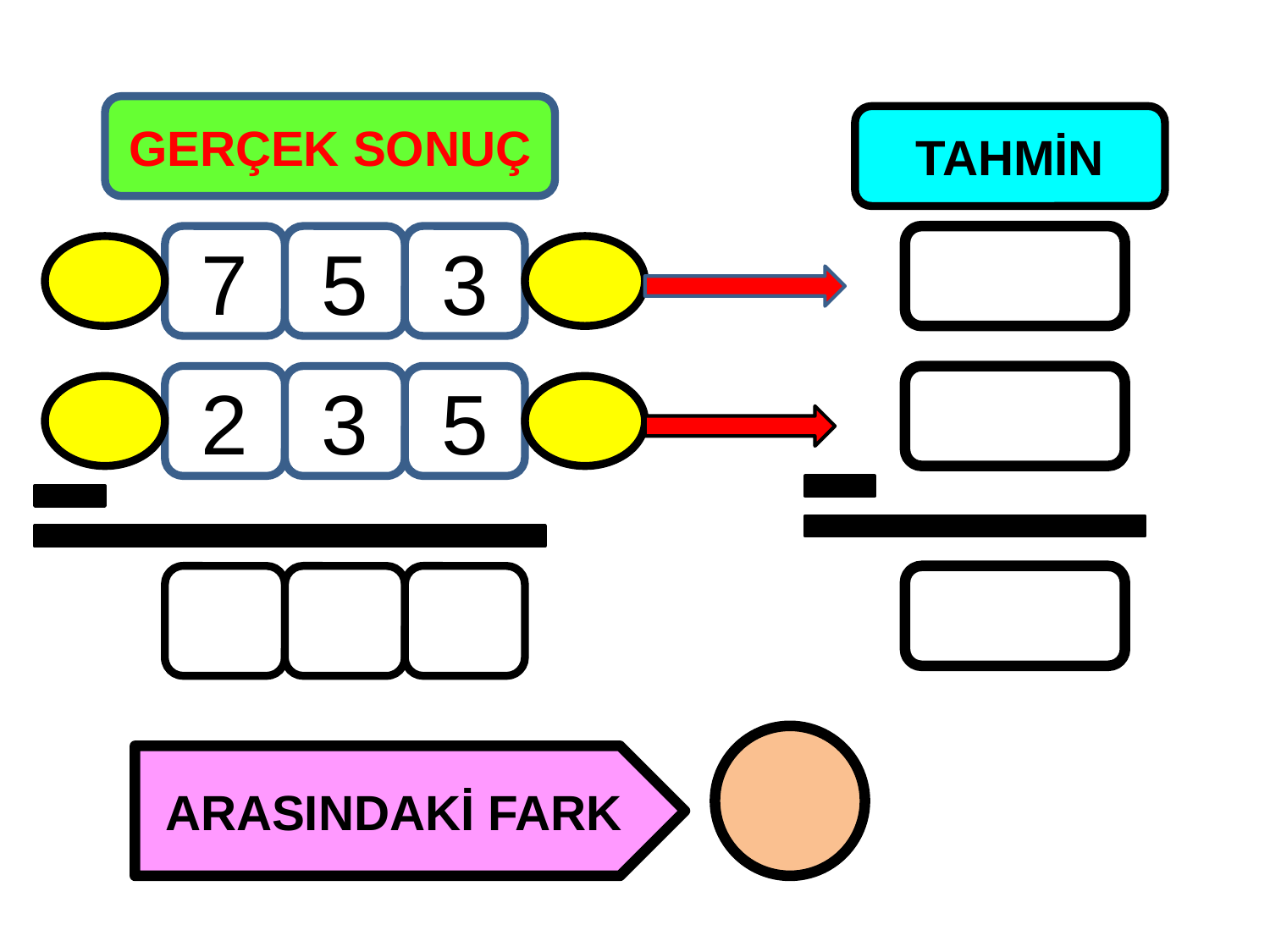

GERÇEK SONUÇ
TAHMİN
7
5
3

2
3
5

ARASINDAKİ FARK